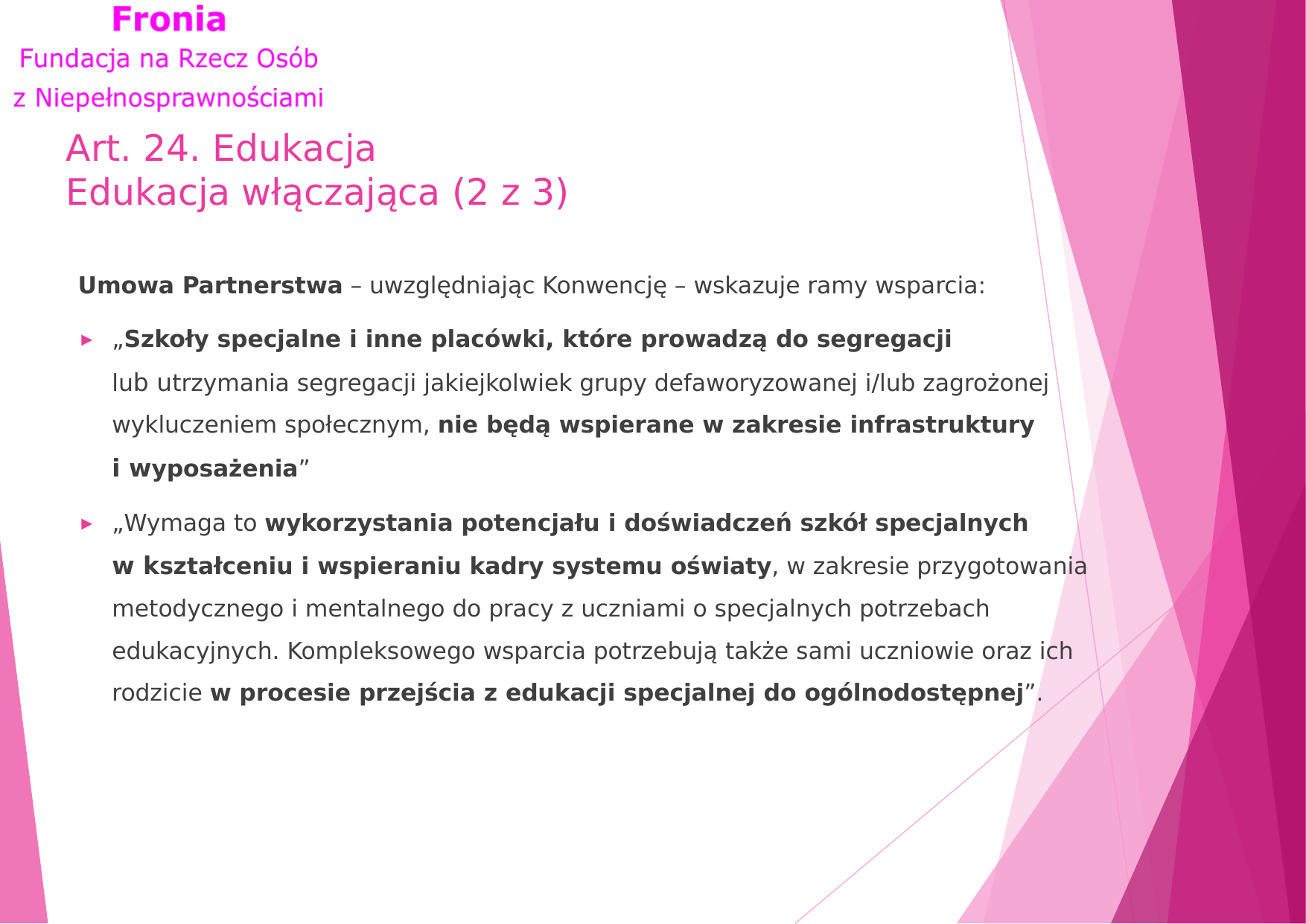

# Art. 24. Edukacja Edukacja włączająca (2 z 3)
Umowa Partnerstwa – uwzględniając Konwencję – wskazuje ramy wsparcia:
„Szkoły specjalne i inne placówki, które prowadzą do segregacji lub utrzymania segregacji jakiejkolwiek grupy defaworyzowanej i/lub zagrożonej wykluczeniem społecznym, nie będą wspierane w zakresie infrastruktury i wyposażenia”
„Wymaga to wykorzystania potencjału i doświadczeń szkół specjalnych w kształceniu i wspieraniu kadry systemu oświaty, w zakresie przygotowania metodycznego i mentalnego do pracy z uczniami o specjalnych potrzebach edukacyjnych. Kompleksowego wsparcia potrzebują także sami uczniowie oraz ich rodzicie w procesie przejścia z edukacji specjalnej do ogólnodostępnej”.